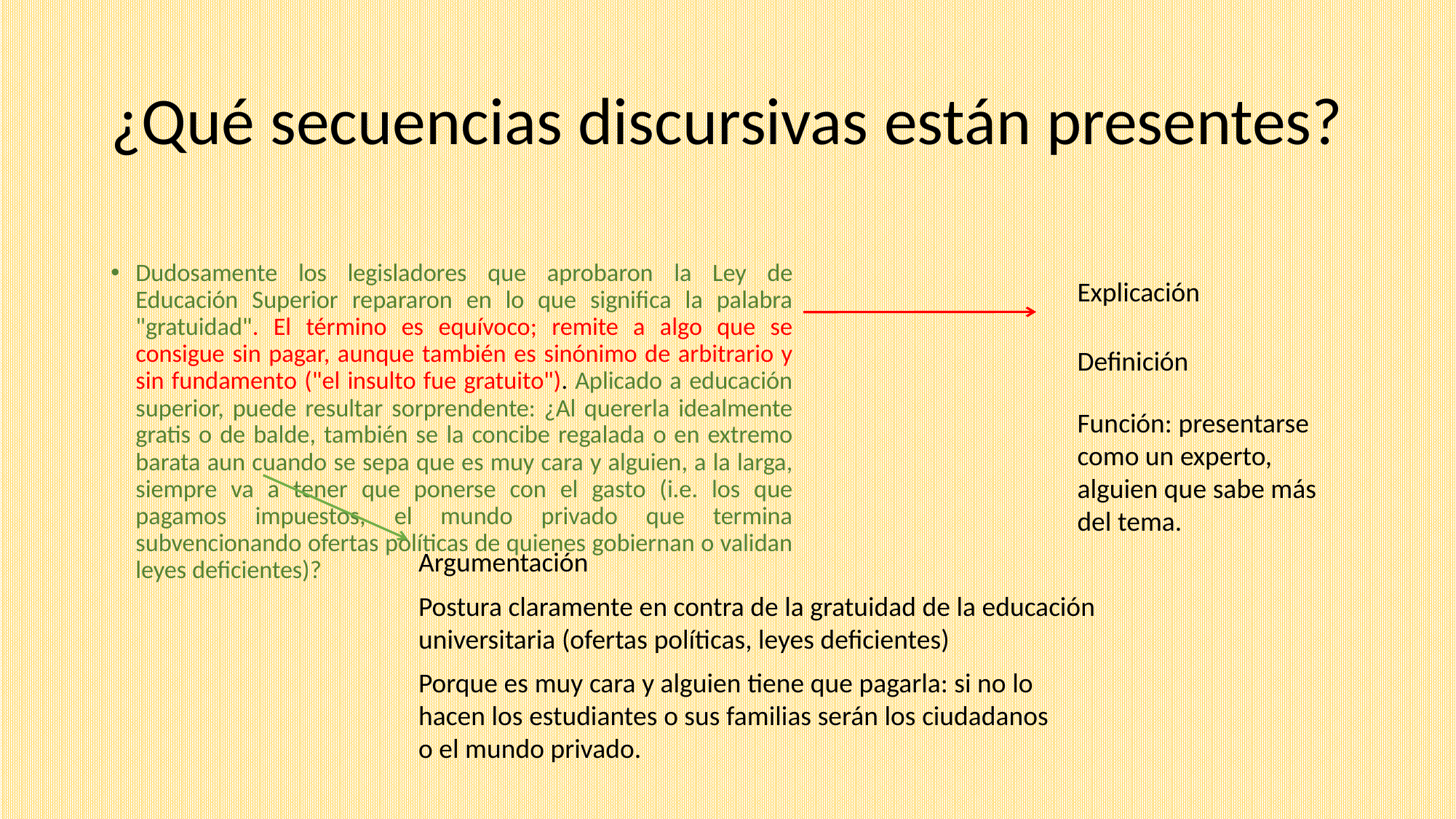

# ¿Qué secuencias discursivas están presentes?
Dudosamente los legisladores que aprobaron la Ley de Educación Superior repararon en lo que significa la palabra "gratuidad". El término es equívoco; remite a algo que se consigue sin pagar, aunque también es sinónimo de arbitrario y sin fundamento ("el insulto fue gratuito"). Aplicado a educación superior, puede resultar sorprendente: ¿Al quererla idealmente gratis o de balde, también se la concibe regalada o en extremo barata aun cuando se sepa que es muy cara y alguien, a la larga, siempre va a tener que ponerse con el gasto (i.e. los que pagamos impuestos, el mundo privado que termina subvencionando ofertas políticas de quienes gobiernan o validan leyes deficientes)?
Explicación
Definición
Función: presentarse como un experto,  alguien que sabe más del tema.
Argumentación
Postura claramente en contra de la gratuidad de la educación universitaria (ofertas políticas, leyes deficientes)
Porque es muy cara y alguien tiene que pagarla: si no lo hacen los estudiantes o sus familias serán los ciudadanos o el mundo privado.